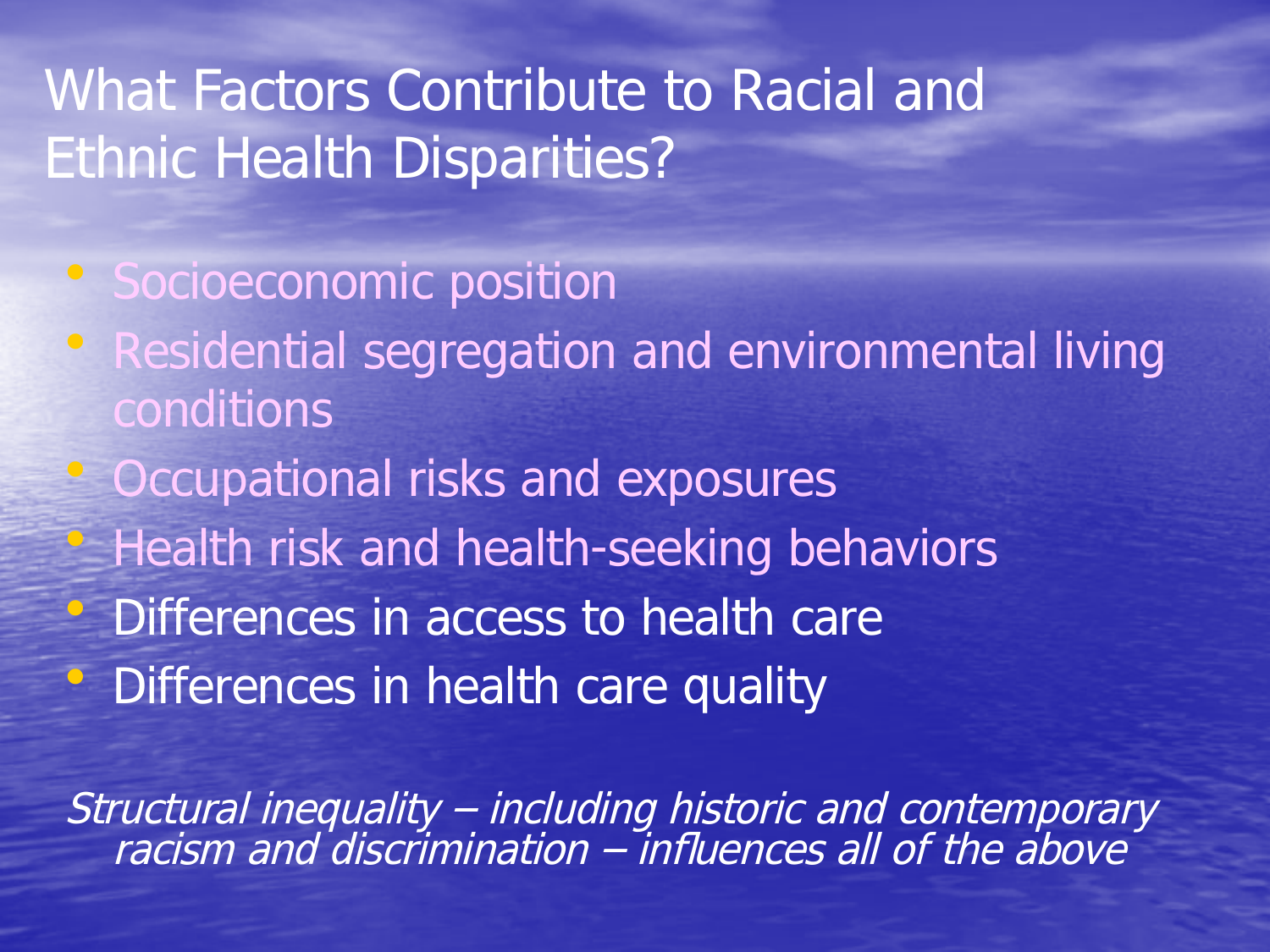

# What Factors Contribute to Racial and Ethnic Health Disparities?
Socioeconomic position
Residential segregation and environmental living conditions
Occupational risks and exposures
Health risk and health-seeking behaviors
Differences in access to health care
Differences in health care quality

Structural inequality – including historic and contemporary racism and discrimination – influences all of the above